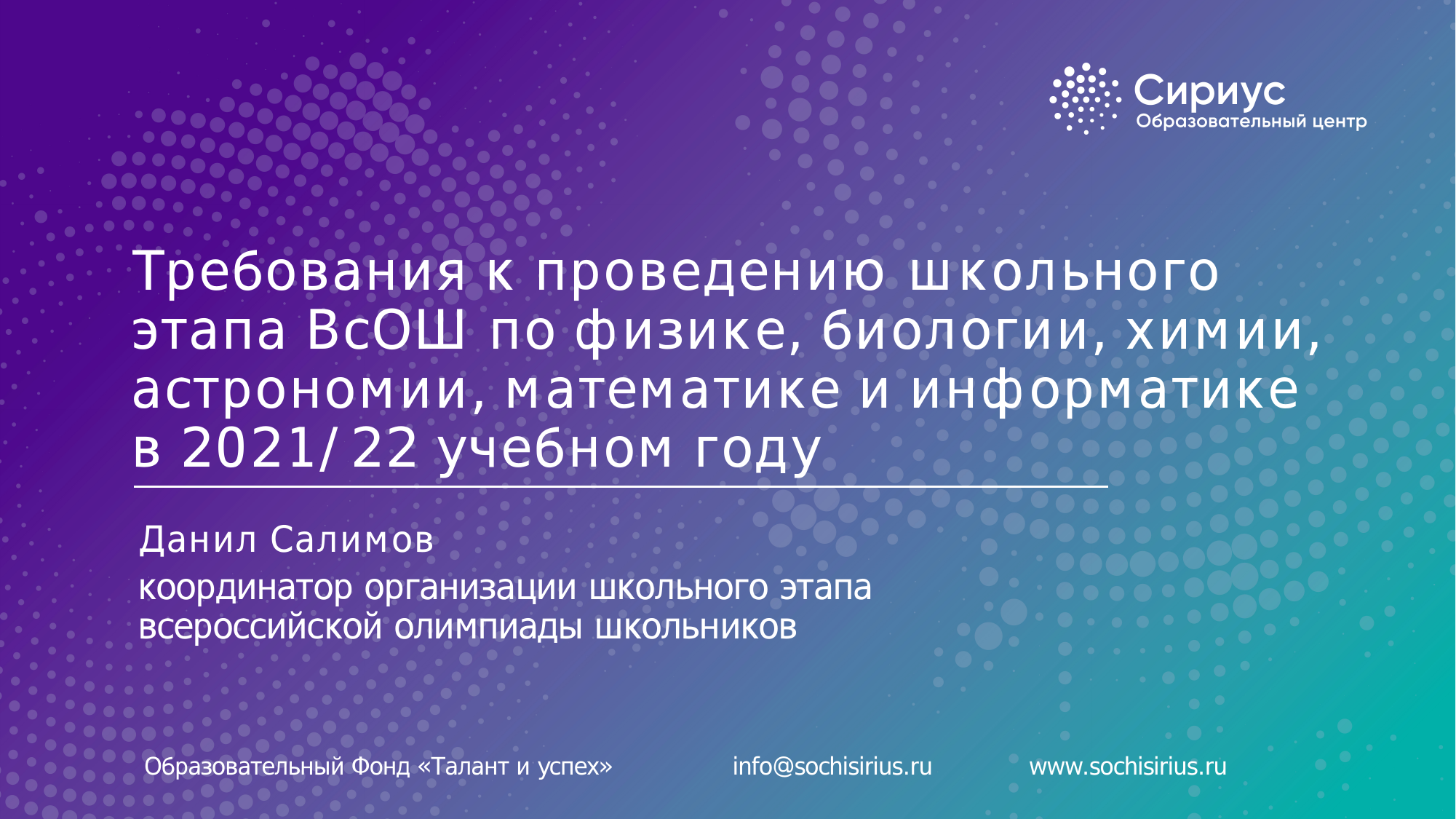

# Требования к проведению школьного этапа ВсОШ по физике, биологии, химии, астрономии, математике и информатике в 2021/22 учебном году
Данил Салимов
координатор организации школьного этапа
всероссийской олимпиады школьников
Образовательный Фонд «Талант и успех»                info@sochisirius.ru             www.sochisirius.ru